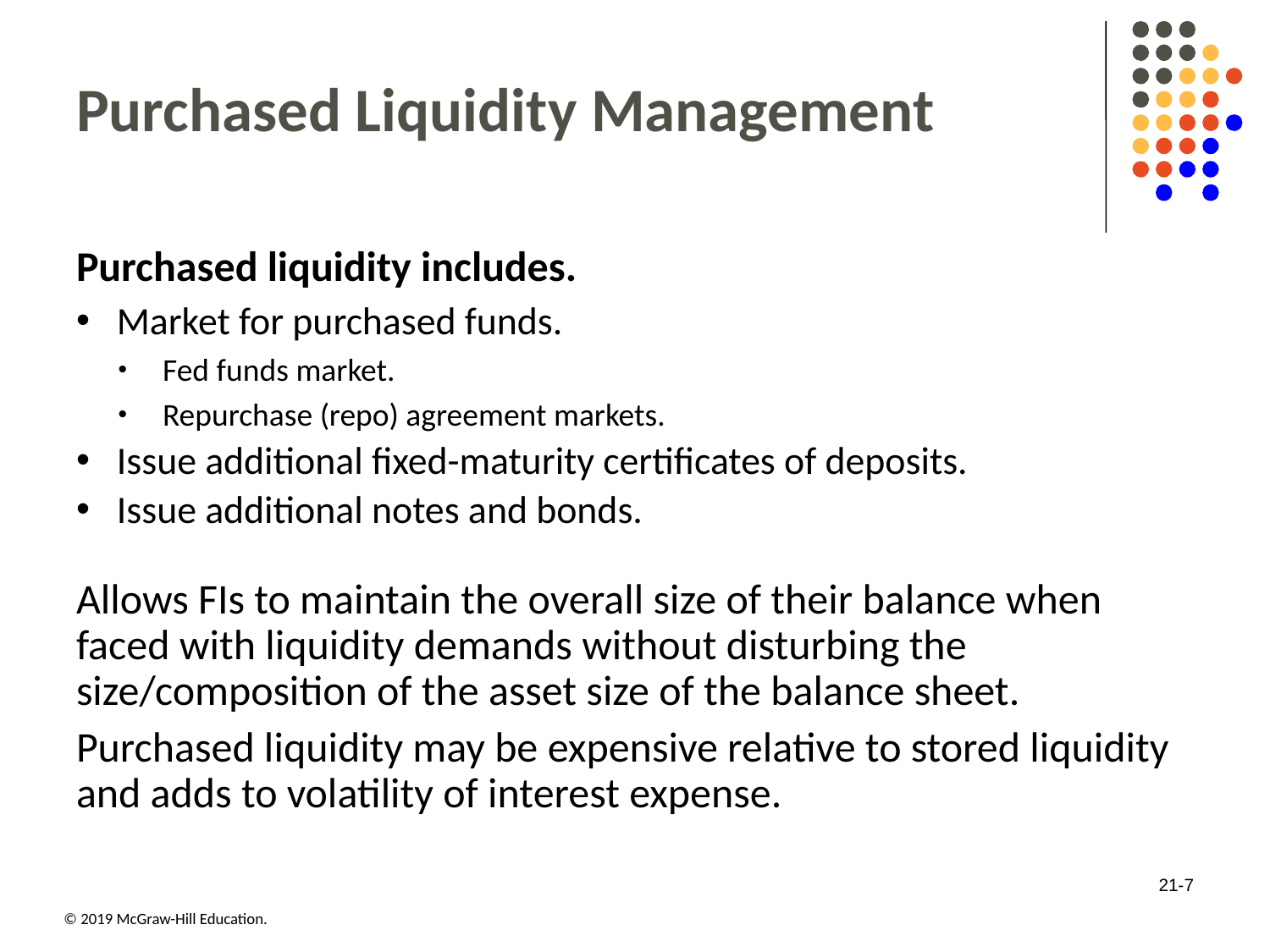

# Purchased Liquidity Management
Purchased liquidity includes.
Market for purchased funds.
Fed funds market.
Repurchase (repo) agreement markets.
Issue additional fixed-maturity certificates of deposits.
Issue additional notes and bonds.
Allows FIs to maintain the overall size of their balance when faced with liquidity demands without disturbing the size/composition of the asset size of the balance sheet.
Purchased liquidity may be expensive relative to stored liquidity and adds to volatility of interest expense.
21-7